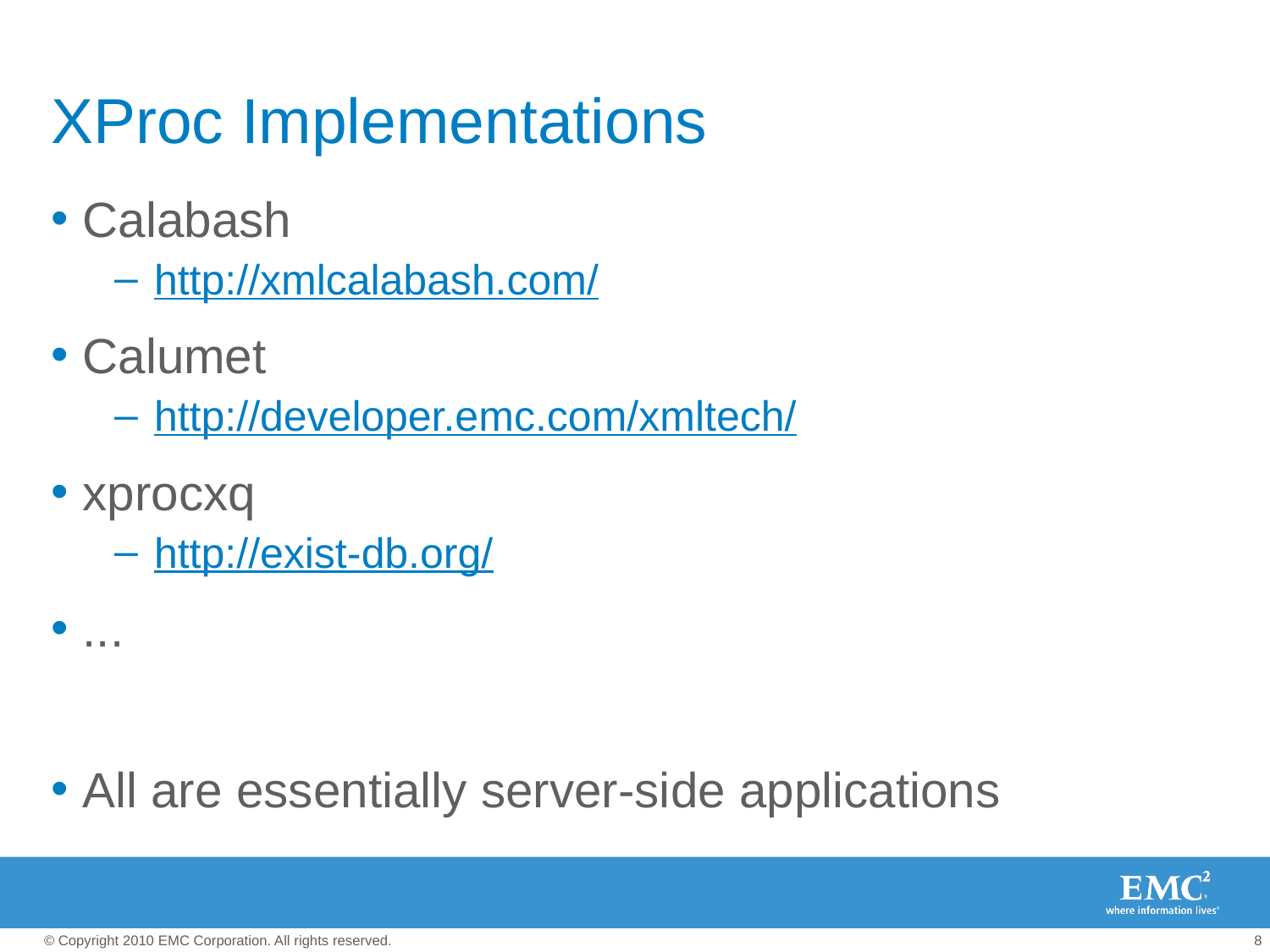

# XProc Implementations
Calabash
http://xmlcalabash.com/
Calumet
http://developer.emc.com/xmltech/
xprocxq
http://exist-db.org/
...

All are essentially server-side applications